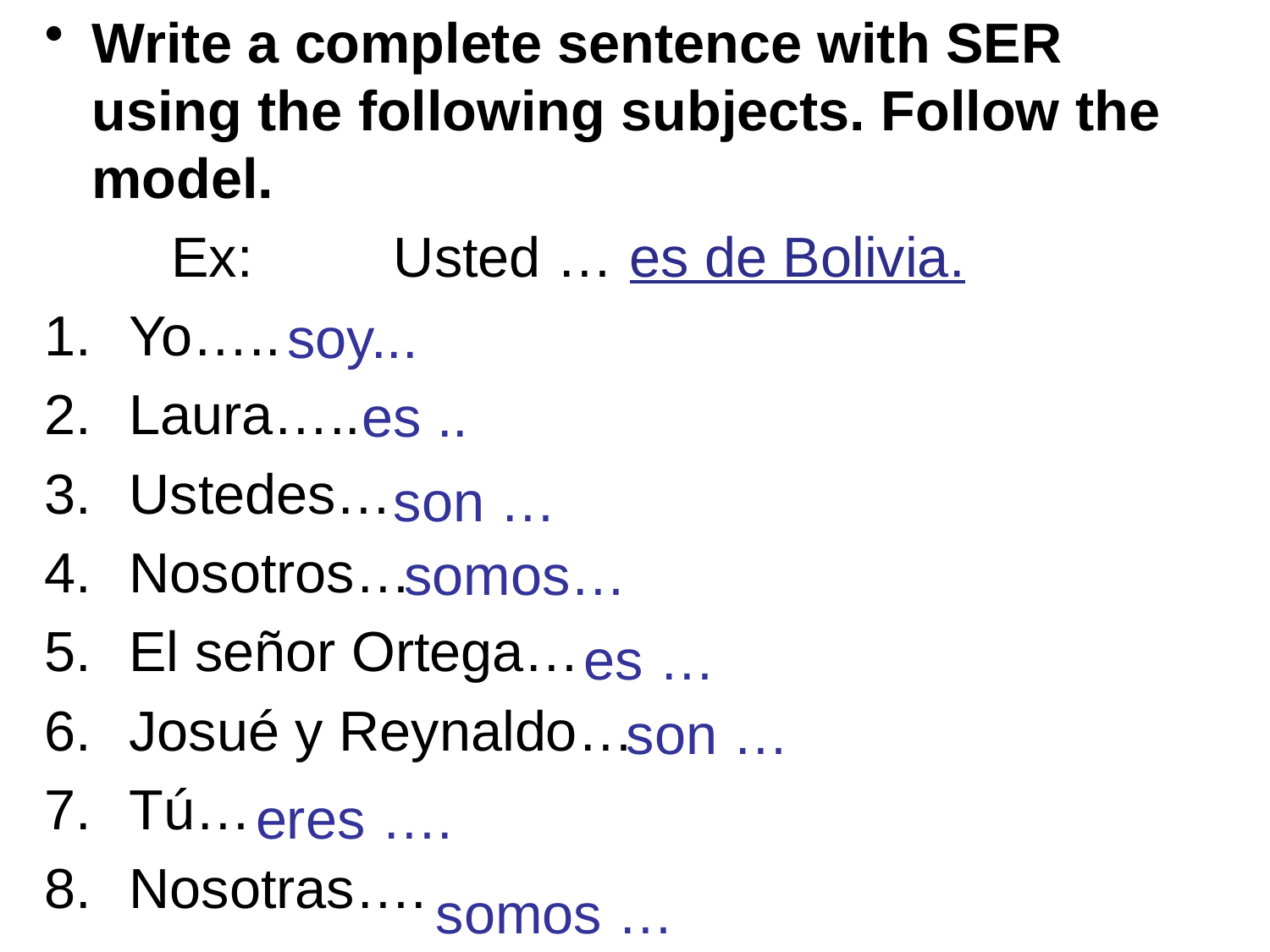

Write a complete sentence with SER using the following subjects. Follow the model.
	Ex:         Usted … es de Bolivia.
Yo…..
Laura…..
Ustedes…
Nosotros…
El señor Ortega…
Josué y Reynaldo…
Tú…
Nosotras….
soy...
es ..
son …
somos…
es …
son …
eres ….
somos …